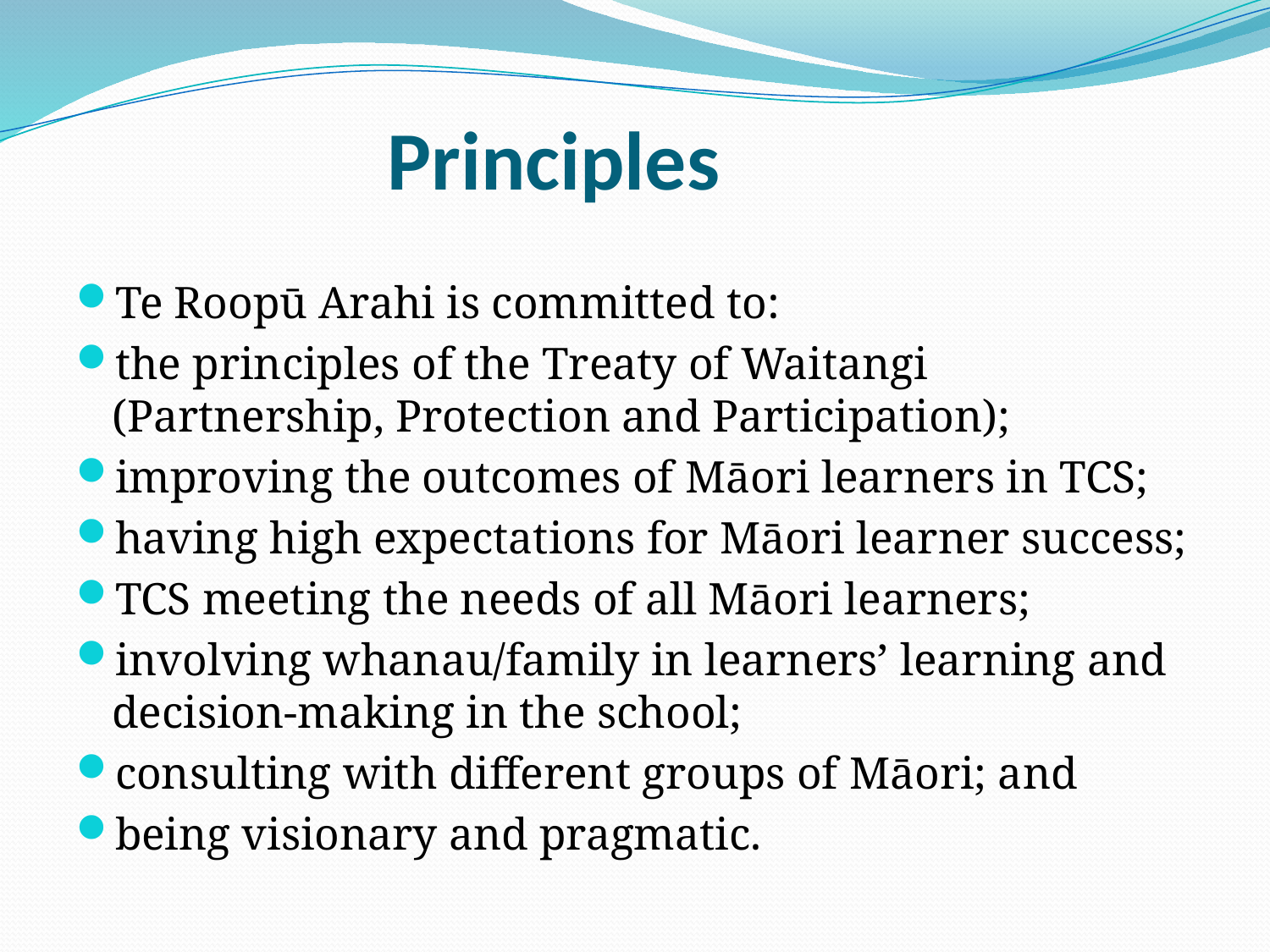

# Principles
Te Roopū Arahi is committed to:
the principles of the Treaty of Waitangi (Partnership, Protection and Participation);
improving the outcomes of Māori learners in TCS;
having high expectations for Māori learner success;
TCS meeting the needs of all Māori learners;
involving whanau/family in learners’ learning and decision-making in the school;
consulting with different groups of Māori; and
being visionary and pragmatic.